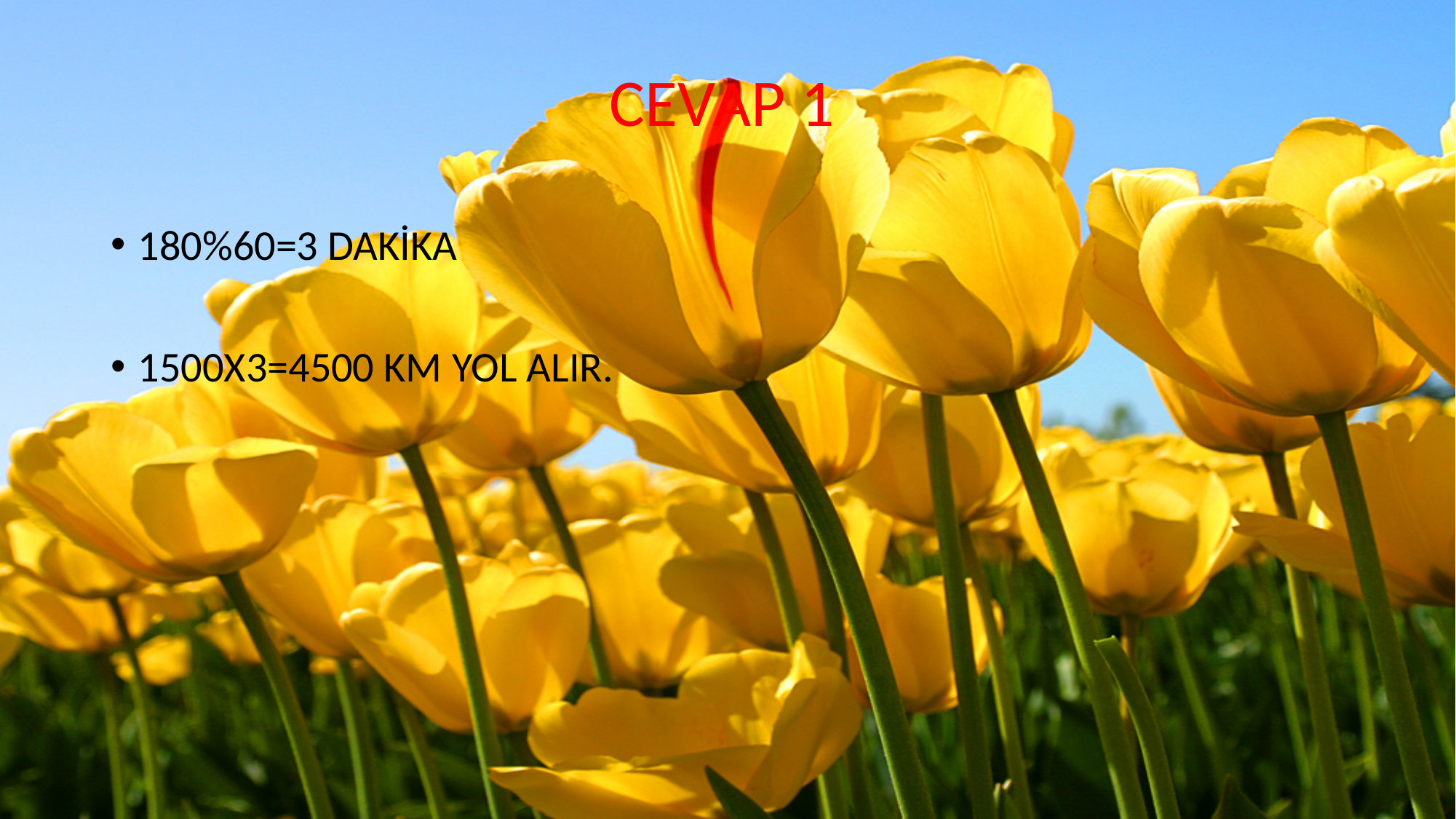

# CEVAP 1
180%60=3 DAKİKA

1500X3=4500 KM YOL ALIR.